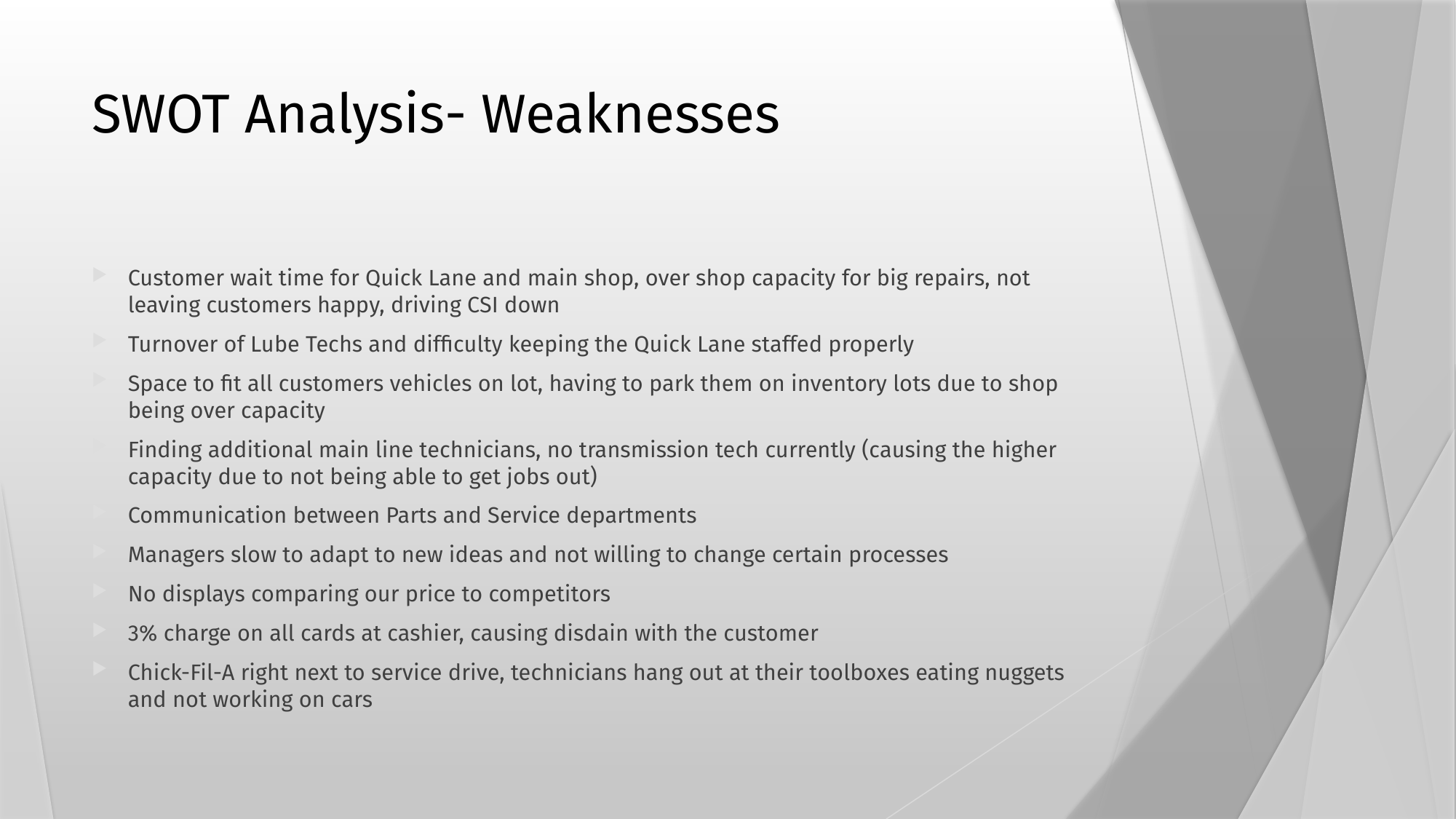

# SWOT Analysis- Weaknesses
Customer wait time for Quick Lane and main shop, over shop capacity for big repairs, not leaving customers happy, driving CSI down
Turnover of Lube Techs and difficulty keeping the Quick Lane staffed properly
Space to fit all customers vehicles on lot, having to park them on inventory lots due to shop being over capacity
Finding additional main line technicians, no transmission tech currently (causing the higher capacity due to not being able to get jobs out)
Communication between Parts and Service departments
Managers slow to adapt to new ideas and not willing to change certain processes
No displays comparing our price to competitors
3% charge on all cards at cashier, causing disdain with the customer
Chick-Fil-A right next to service drive, technicians hang out at their toolboxes eating nuggets and not working on cars